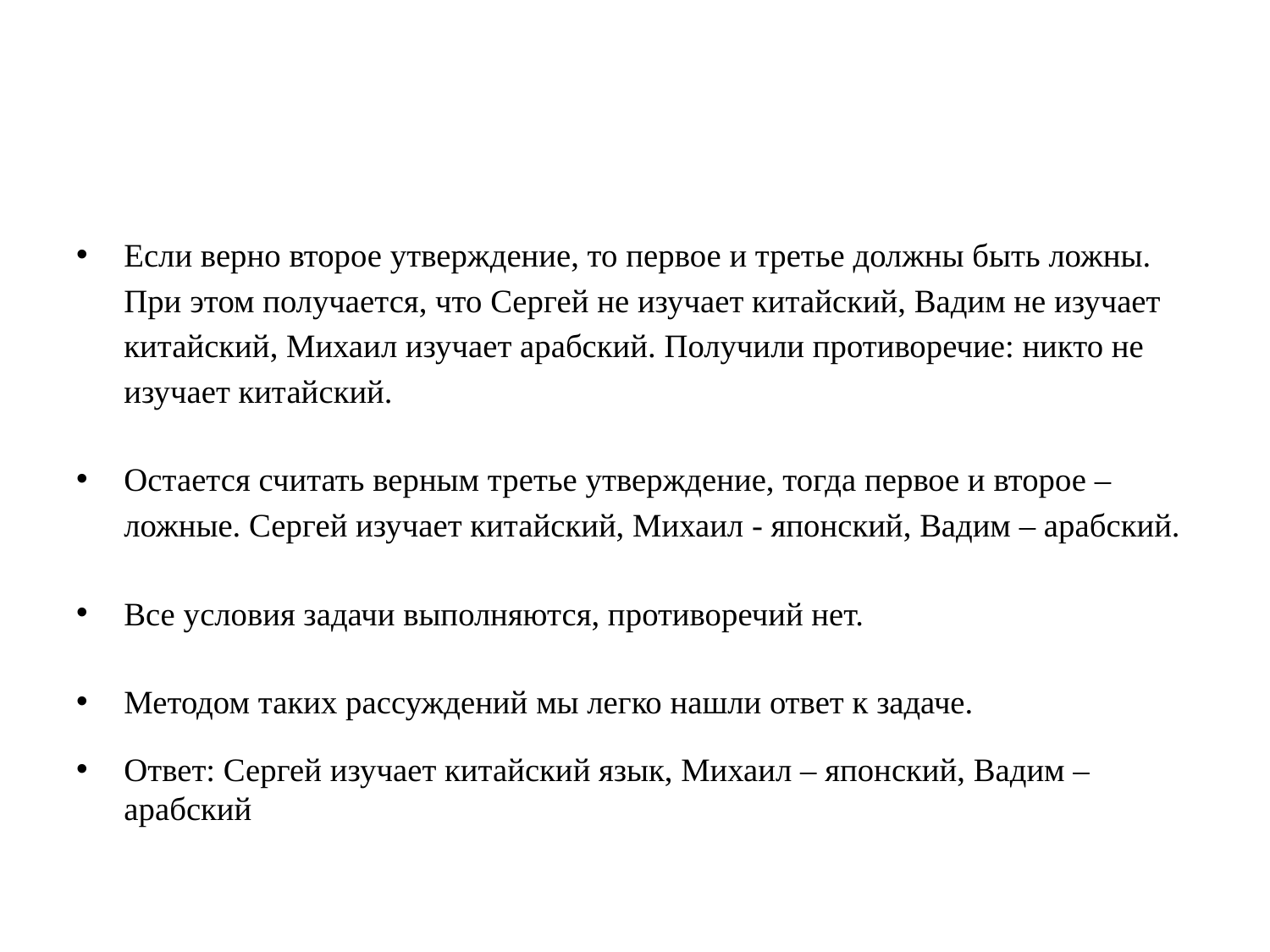

#
Если верно второе утверждение, то первое и третье должны быть ложны. При этом получается, что Сергей не изучает китайский, Вадим не изучает китайский, Михаил изучает арабский. Получили противоречие: никто не изучает китайский.
Остается считать верным третье утверждение, тогда первое и второе – ложные. Сергей изучает китайский, Михаил - японский, Вадим – арабский.
Все условия задачи выполняются, противоречий нет.
Методом таких рассуждений мы легко нашли ответ к задаче.
Ответ: Сергей изучает китайский язык, Михаил ‒ японский, Вадим ‒ арабский